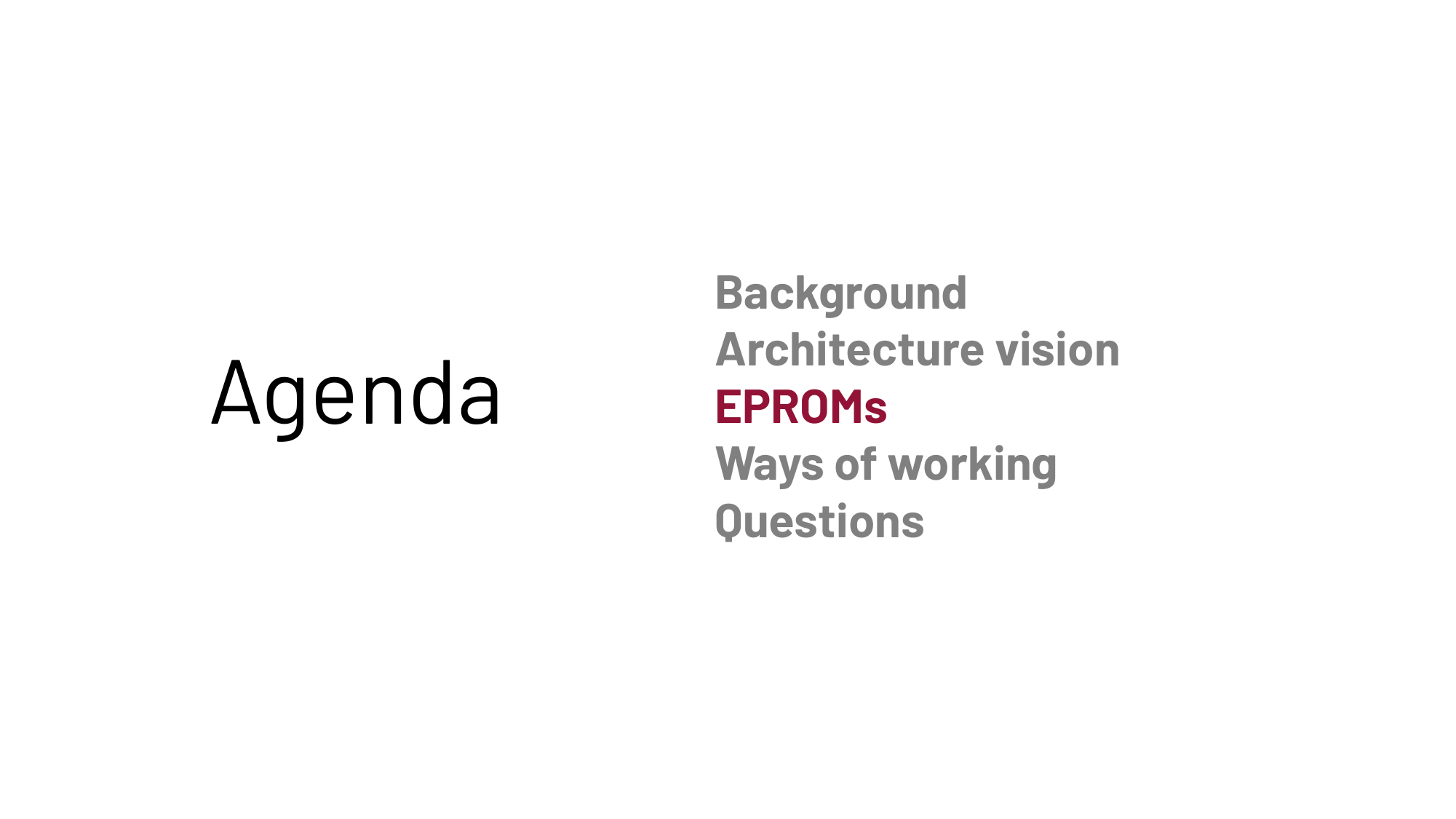

# Agenda
Background
Architecture vision
EPROMs
Ways of working
Questions